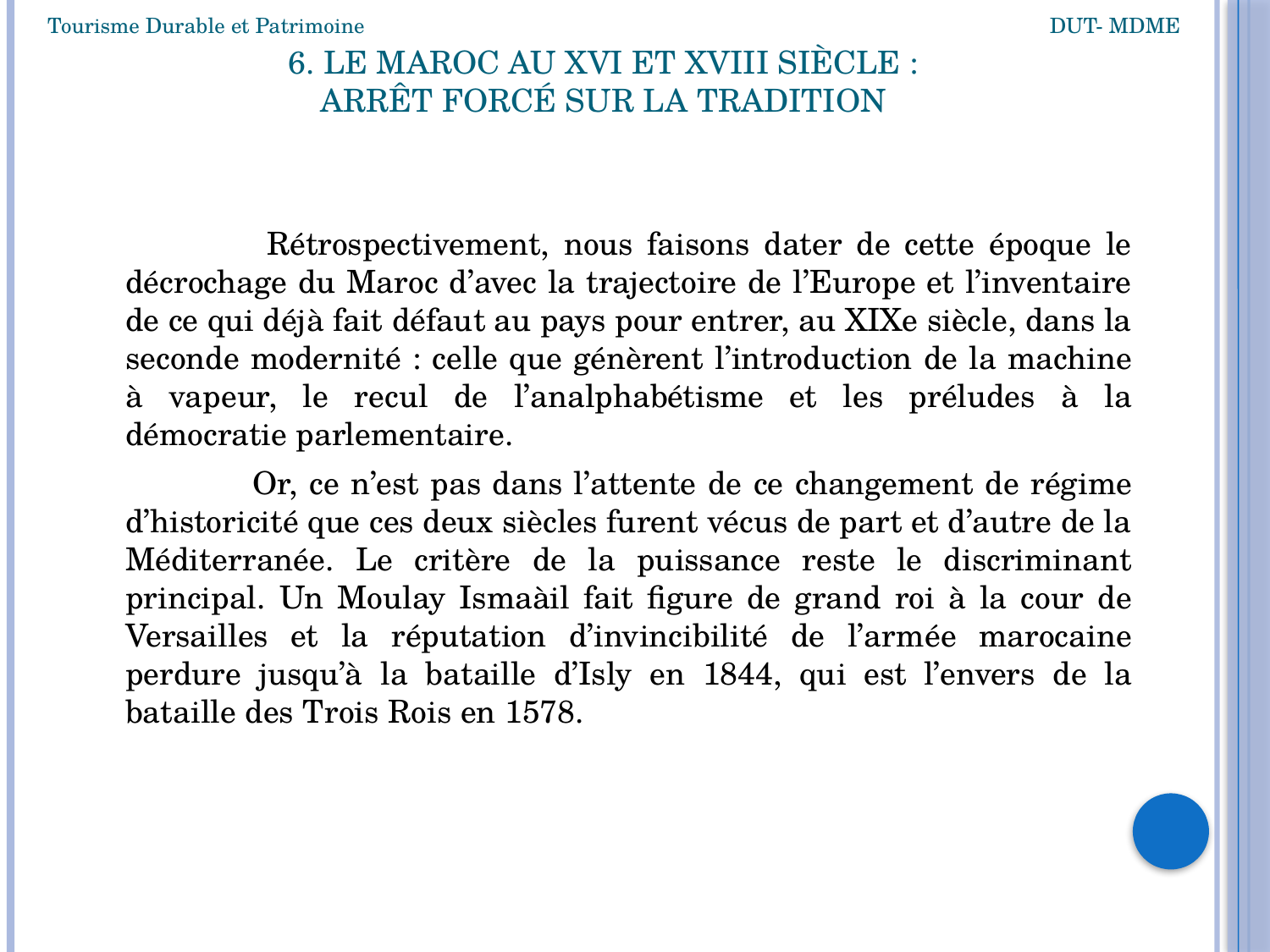

Tourisme Durable et Patrimoine                                                                                                                    DUT- MDME
# 6. Le Maroc au xvi et xviii siècle : arrêt forcé sur la tradition
		 Rétrospectivement, nous faisons dater de cette époque le décrochage du Maroc d’avec la trajectoire de l’Europe et l’inventaire de ce qui déjà fait défaut au pays pour entrer, au XIXe siècle, dans la seconde modernité : celle que génèrent l’introduction de la machine à vapeur, le recul de l’analphabétisme et les préludes à la démocratie parlementaire.
		Or, ce n’est pas dans l’attente de ce changement de régime d’historicité que ces deux siècles furent vécus de part et d’autre de la Méditerranée. Le critère de la puissance reste le discriminant principal. Un Moulay Ismaàil fait figure de grand roi à la cour de Versailles et la réputation d’invincibilité de l’armée marocaine perdure jusqu’à la bataille d’Isly en 1844, qui est l’envers de la bataille des Trois Rois en 1578.